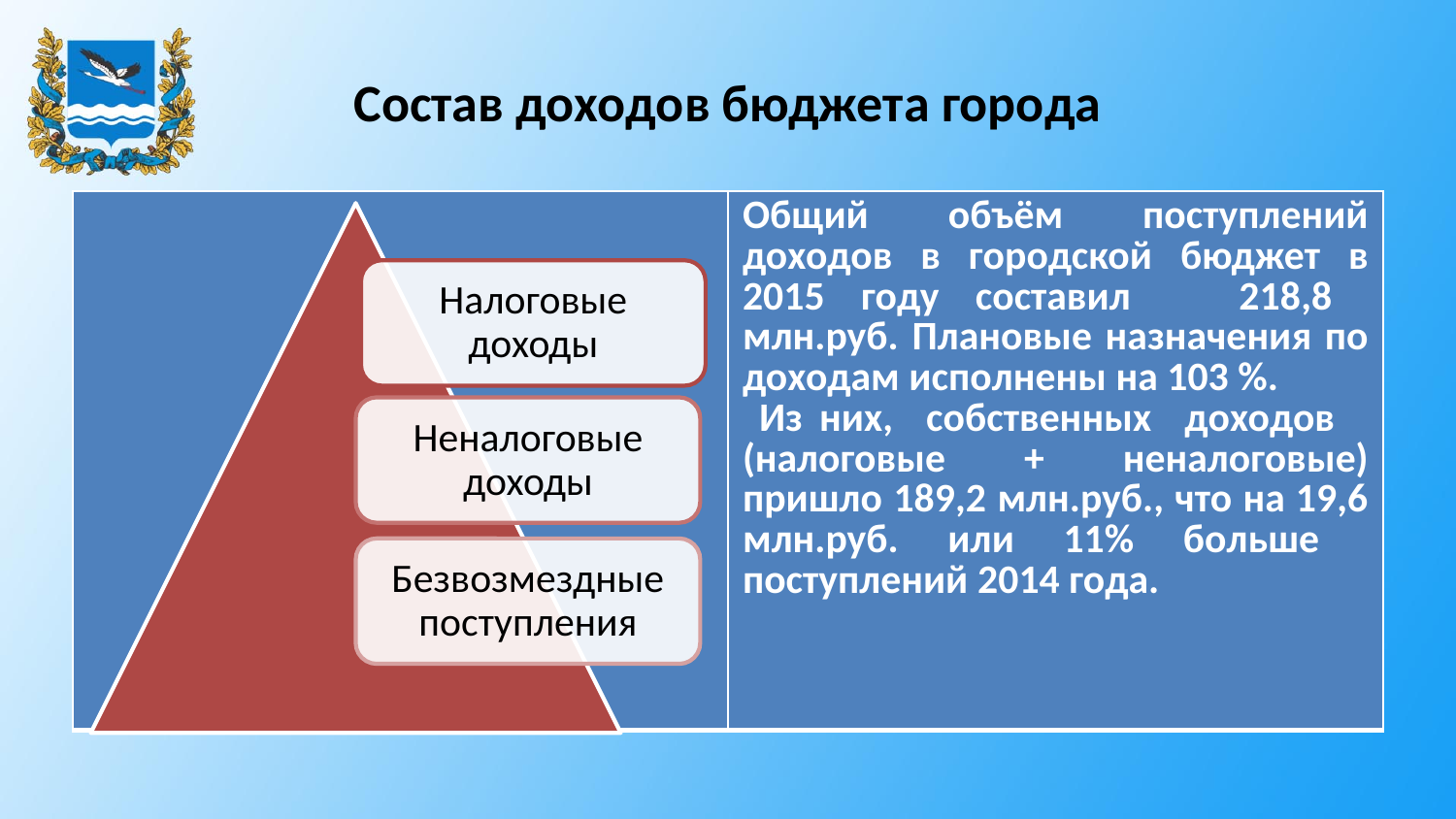

# Состав доходов бюджета города
|  | Общий объём поступлений доходов в городской бюджет в 2015 году составил 218,8 млн.руб. Плановые назначения по доходам исполнены на 103 %. Из них, собственных доходов (налоговые + неналоговые) пришло 189,2 млн.руб., что на 19,6 млн.руб. или 11% больше поступлений 2014 года. |
| --- | --- |
Налоговые доходы
Неналоговые доходы
Безвозмездные поступления